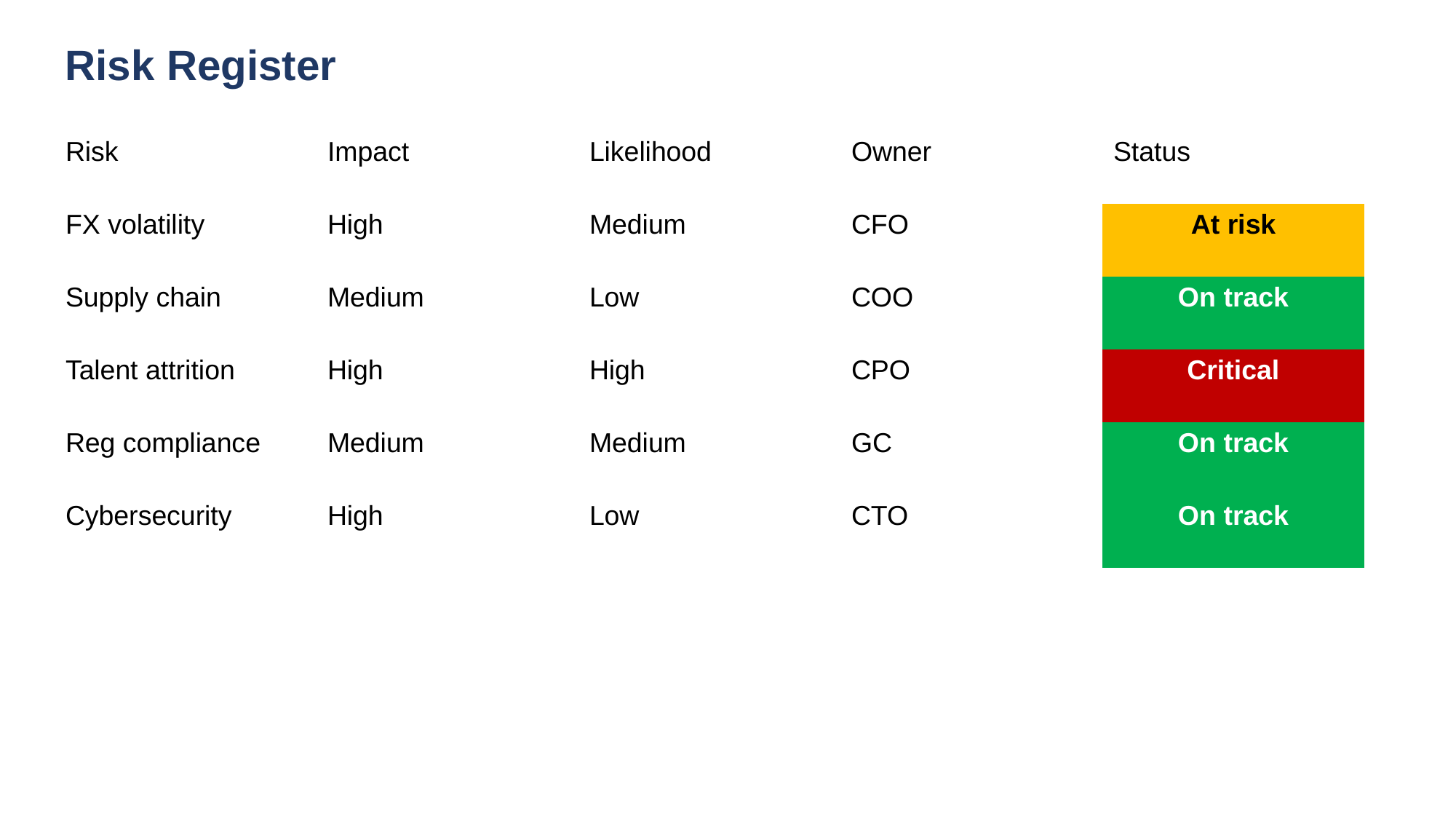

Risk Register
| Risk | Impact | Likelihood | Owner | Status |
| --- | --- | --- | --- | --- |
| FX volatility | High | Medium | CFO | At risk |
| Supply chain | Medium | Low | COO | On track |
| Talent attrition | High | High | CPO | Critical |
| Reg compliance | Medium | Medium | GC | On track |
| Cybersecurity | High | Low | CTO | On track |